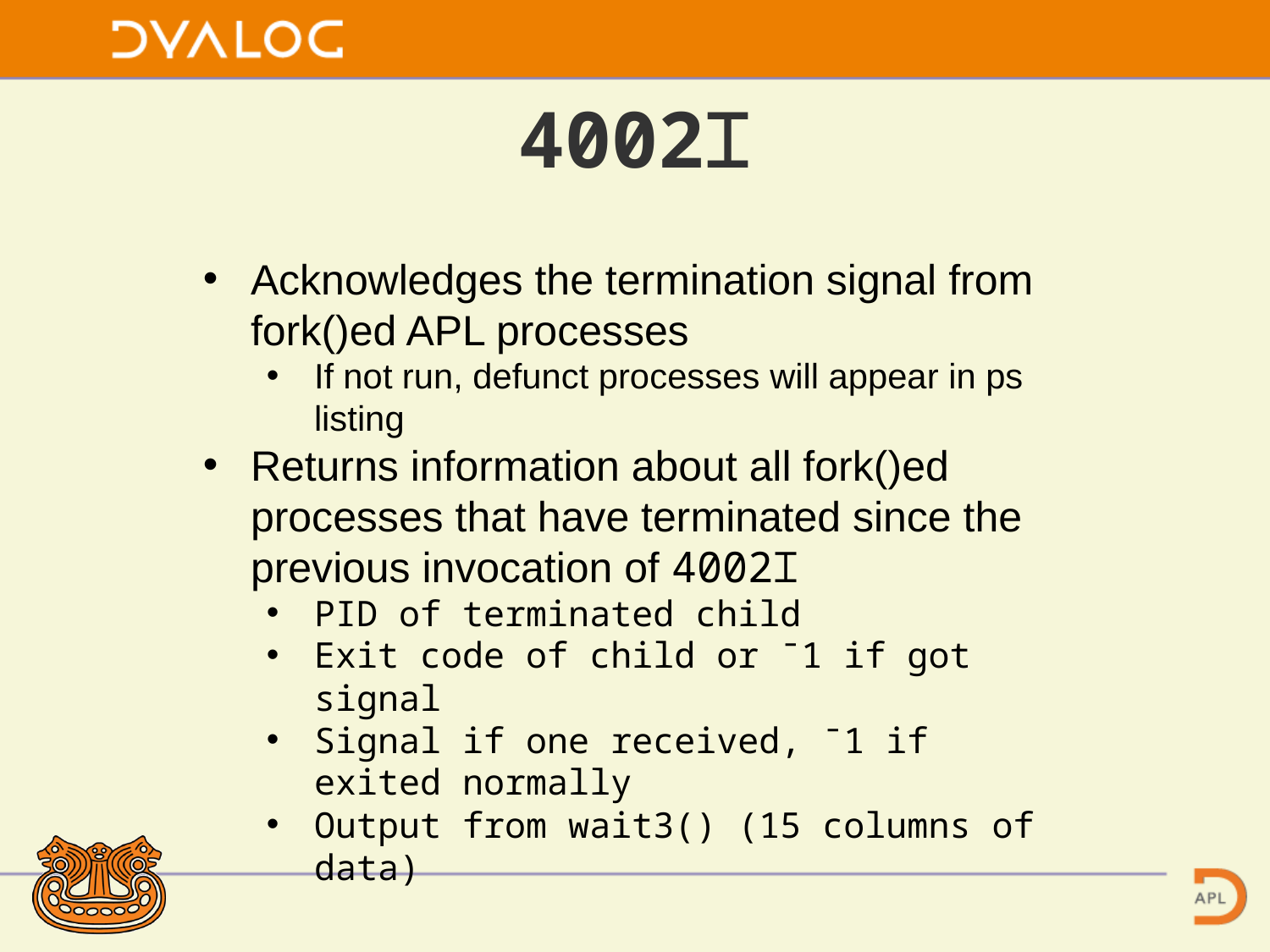

# 4002⌶
Acknowledges the termination signal from fork()ed APL processes
If not run, defunct processes will appear in ps listing
Returns information about all fork()ed processes that have terminated since the previous invocation of 4002⌶
PID of terminated child
Exit code of child or ¯1 if got signal
Signal if one received, ¯1 if exited normally
Output from wait3() (15 columns of data)